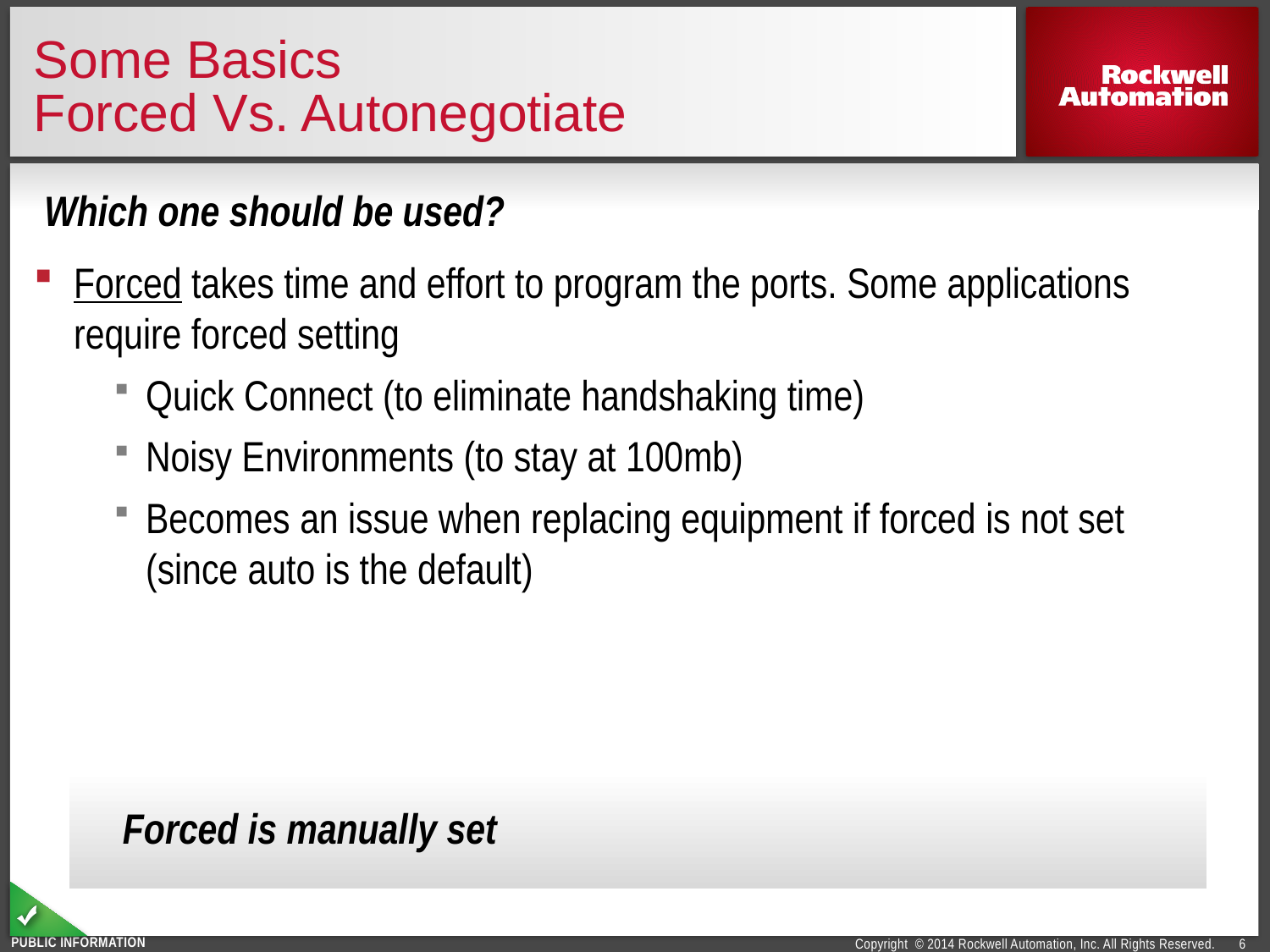

# Some Basics Forced Vs. Autonegotiate
Which one should be used?

Forced takes time and effort to program the ports. Some applications require forced setting
Quick Connect (to eliminate handshaking time)
Noisy Environments (to stay at 100mb)
Becomes an issue when replacing equipment if forced is not set (since auto is the default)

Forced is manually set
6